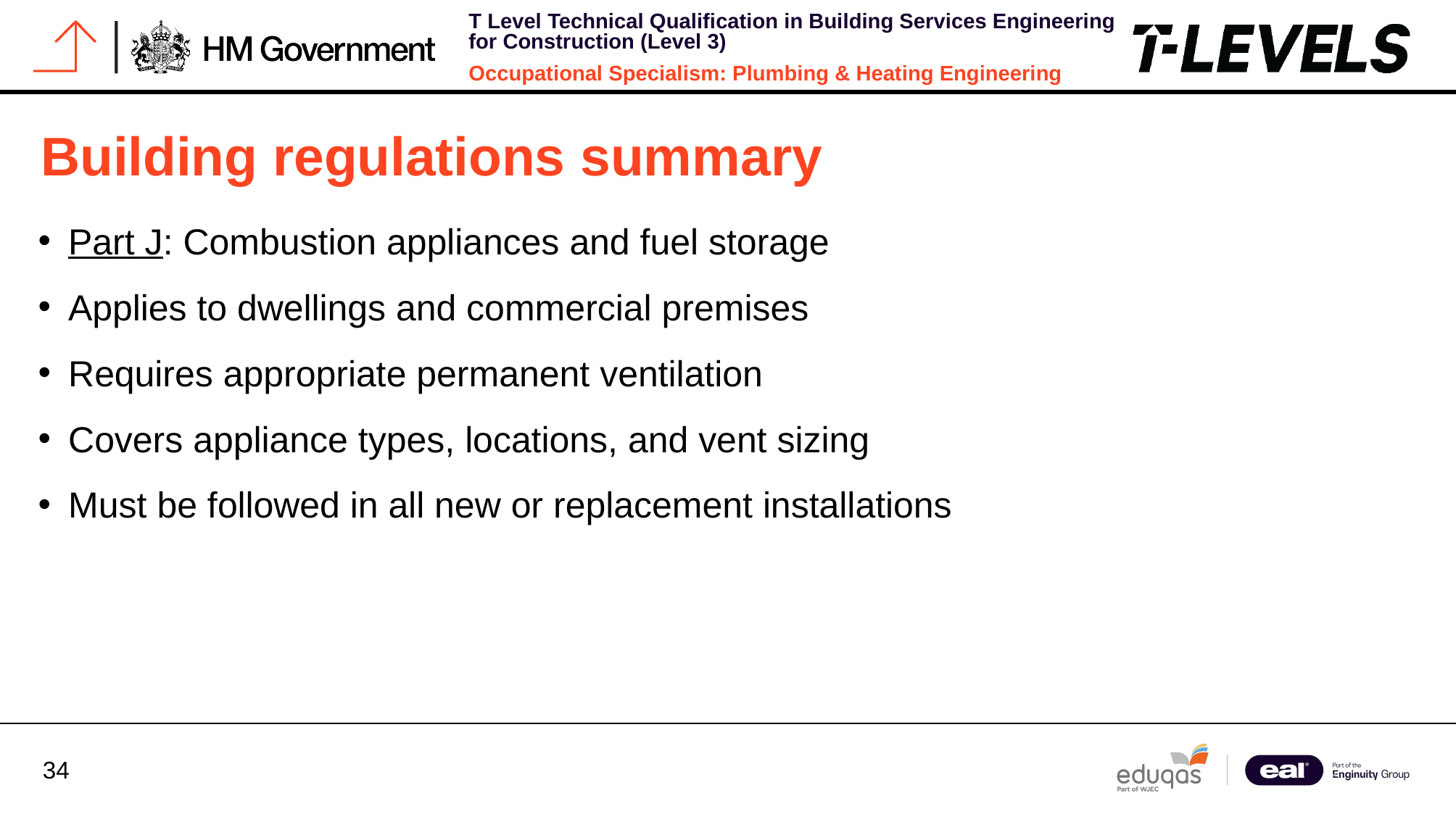

# Building regulations summary
Part J: Combustion appliances and fuel storage
Applies to dwellings and commercial premises
Requires appropriate permanent ventilation
Covers appliance types, locations, and vent sizing
Must be followed in all new or replacement installations